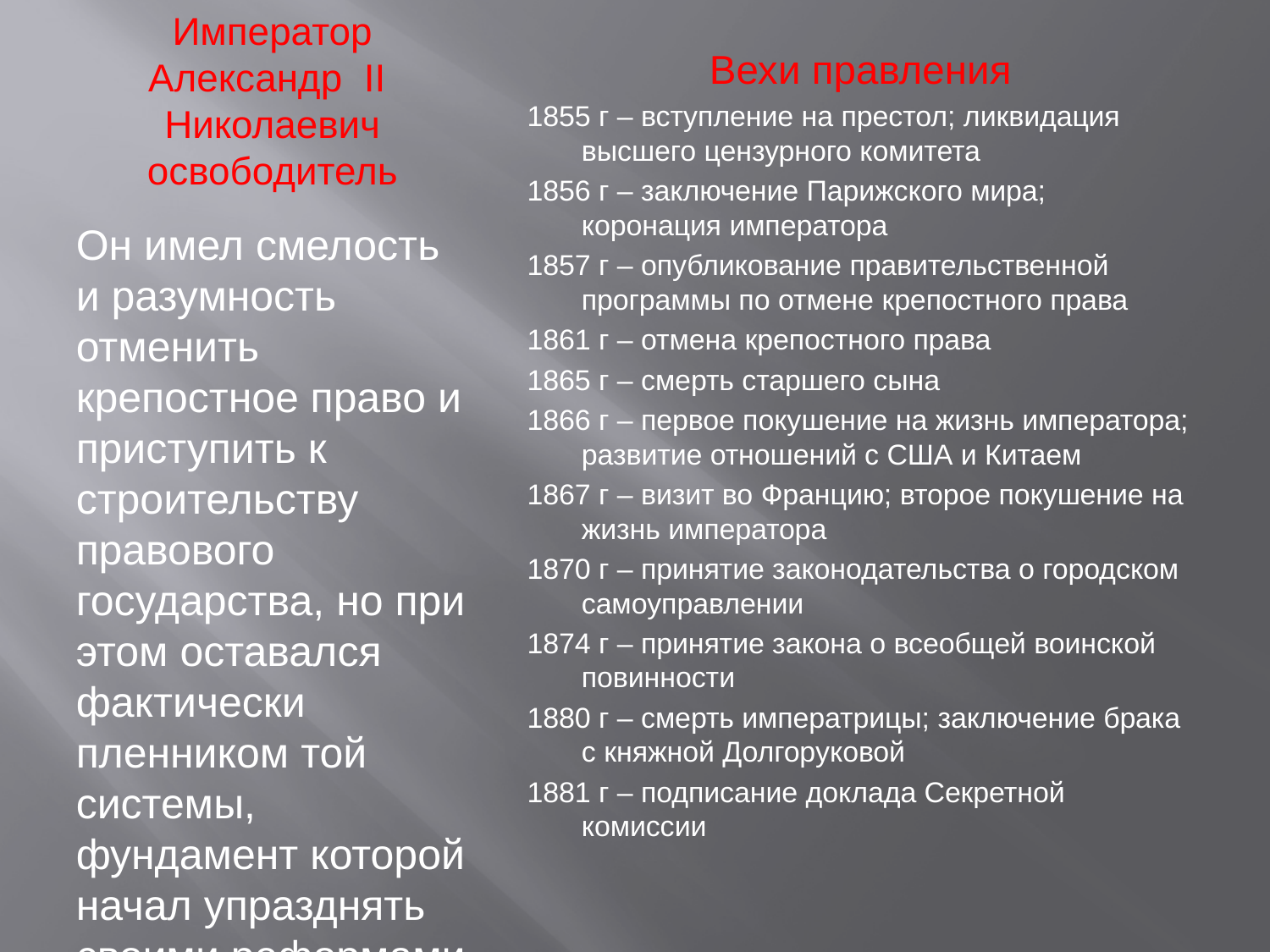

# Император Александр  II  Николаевич освободитель
Вехи правления
1855 г – вступление на престол; ликвидация высшего цензурного комитета
1856 г – заключение Парижского мира; коронация императора
1857 г – опубликование правительственной программы по отмене крепостного права
1861 г – отмена крепостного права
1865 г – смерть старшего сына
1866 г – первое покушение на жизнь императора; развитие отношений с США и Китаем
1867 г – визит во Францию; второе покушение на жизнь императора
1870 г – принятие законодательства о городском самоуправлении
1874 г – принятие закона о всеобщей воинской повинности
1880 г – смерть императрицы; заключение брака с княжной Долгоруковой
1881 г – подписание доклада Секретной комиссии

Он имел смелость и разумность отменить крепостное право и приступить к строительству правового государства, но при этом оставался фактически пленником той системы, фундамент которой начал упразднять своими реформами
Л.Г. Захарова